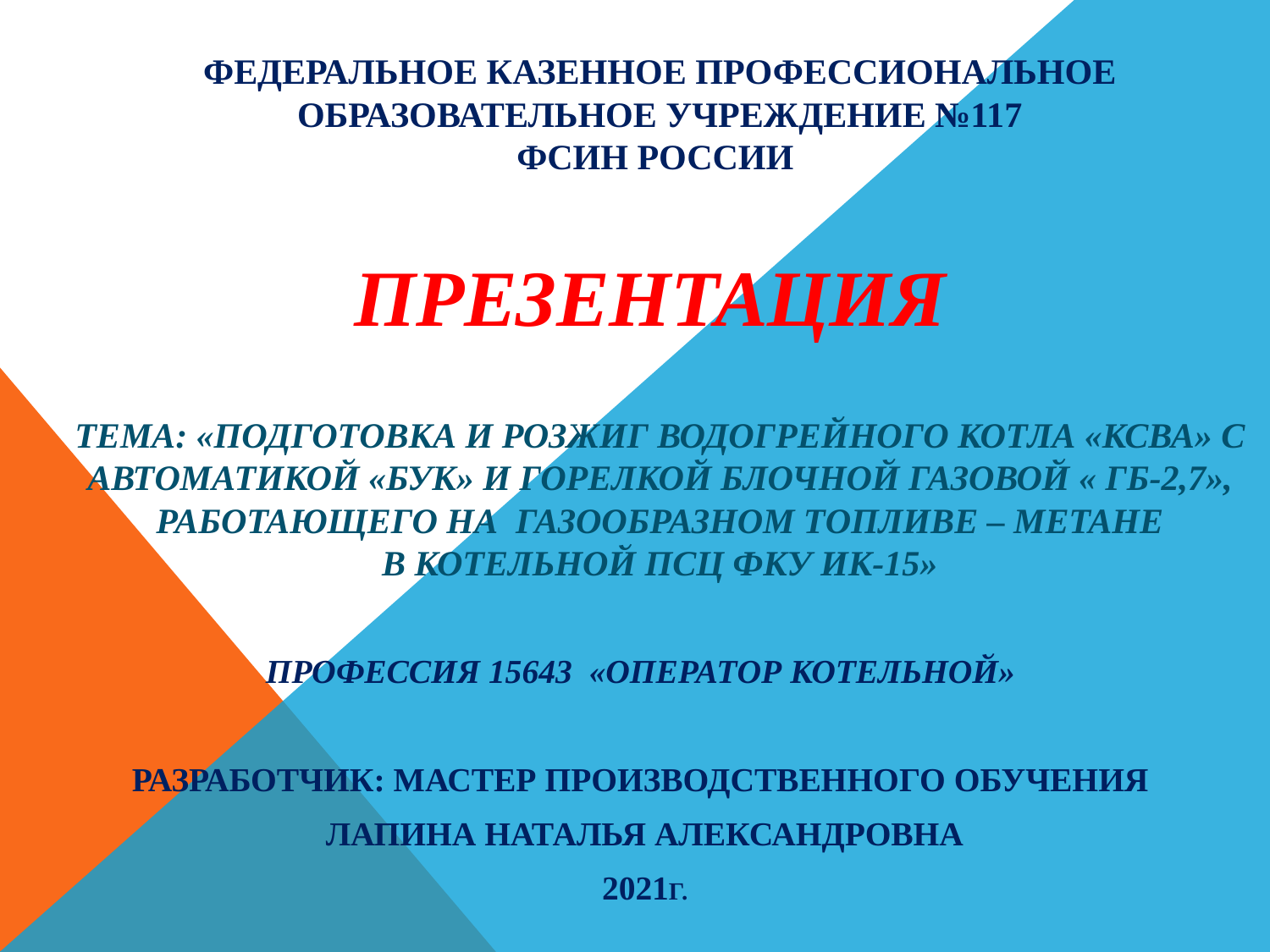

# ФЕДЕРАЛЬНОЕ КАЗЕННОЕ ПРОФЕССИОНАЛЬНОЕ ОБРАЗОВАТЕЛЬНОЕ УЧРЕЖДЕНИЕ №117 ФСИН РОССИИ  ПРЕЗЕНТАЦИЯ Тема: «Подготовка и розжиг водогрейного котла «КСВа» с автоматикой «БУК» и горелкой блочной газовой « ГБ-2,7», работающего на  газообразном топливе – метане в котельной ПСЦ ФКУ ИК-15»

Профессия 15643  «Оператор котельной»

Разработчик: мастер производственного обучения
Лапина Наталья Александровна
2021г.